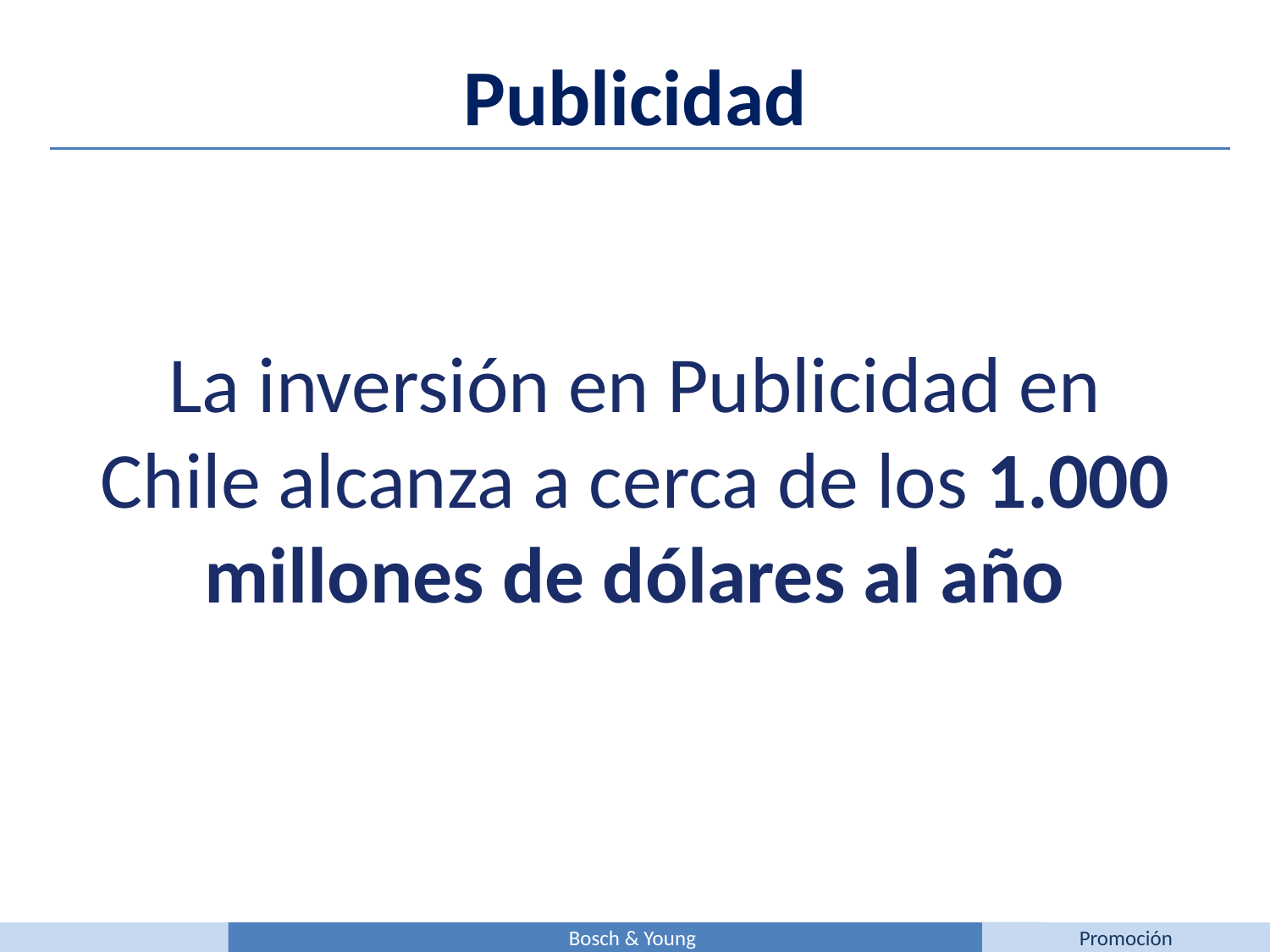

Publicidad
La inversión en Publicidad en Chile alcanza a cerca de los 1.000 millones de dólares al año

Bosch & Young
Promoción